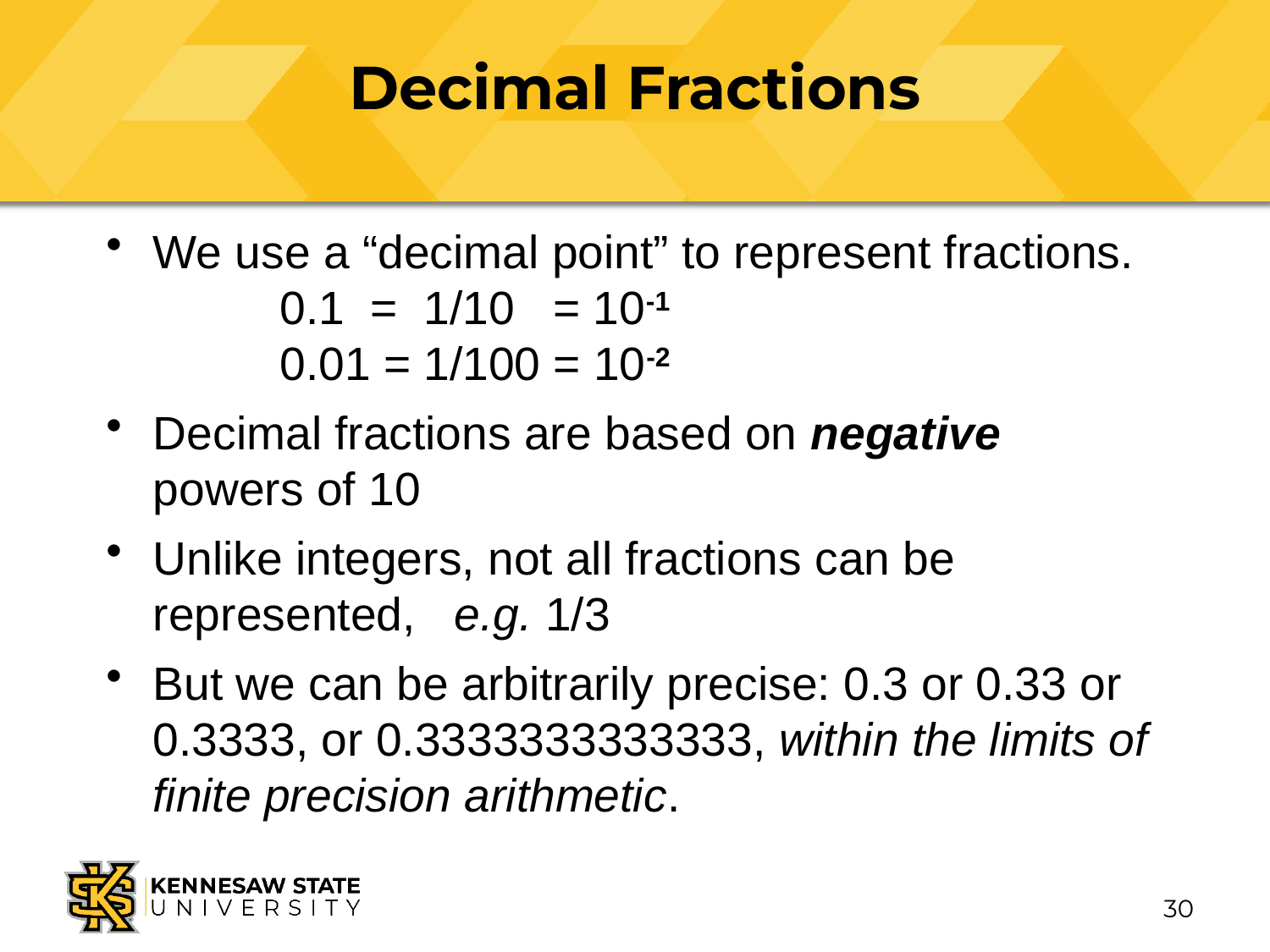

# Decimal Fractions
We use a “decimal point” to represent fractions.
	0.1  =  1/10   = 10-1
	0.01 = 1/100 = 10-2
Decimal fractions are based on negative powers of 10
Unlike integers, not all fractions can be represented,   e.g. 1/3
But we can be arbitrarily precise: 0.3 or 0.33 or 0.3333, or 0.3333333333333, within the limits of finite precision arithmetic.
30